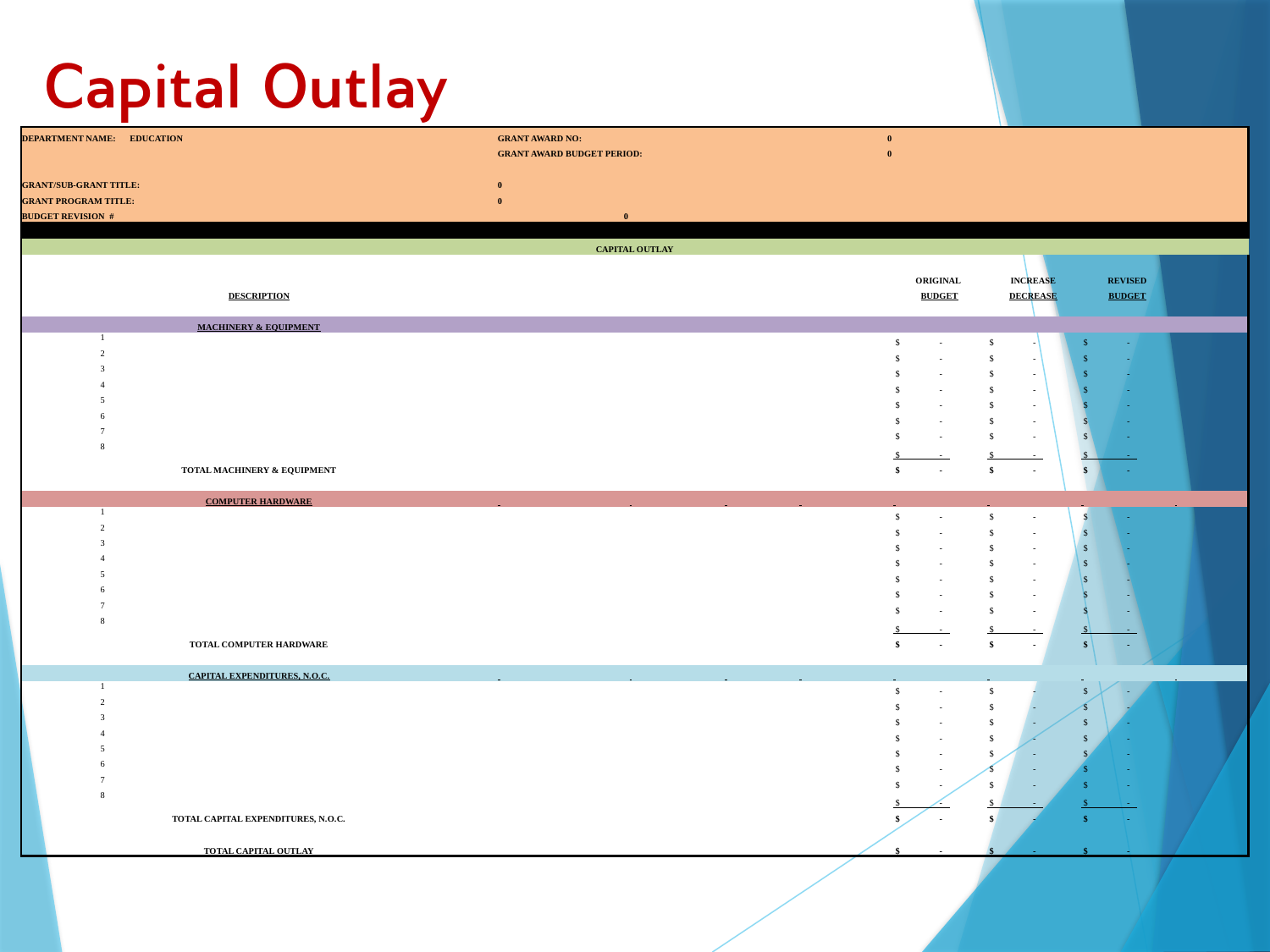

# Capital Outlay
| DEPARTMENT NAME: EDUCATION |  | GRANT AWARD NO: |  |  | 0 |  |  |  |  |
| --- | --- | --- | --- | --- | --- | --- | --- | --- | --- |
|  |  | GRANT AWARD BUDGET PERIOD: |  |  | 0 |  |  |  |  |
|  |  |  |  |  |  |  |  |  |  |
| GRANT/SUB-GRANT TITLE: |  | 0 |  |  |  |  |  |  |  |
| GRANT PROGRAM TITLE: |  | 0 |  |  |  |  |  |  |  |
| BUDGET REVISION # |  | 0 |  |  |  |  |  |  |  |
|  |  |  |  |  |  |  |  |  |  |
| CAPITAL OUTLAY |  |  |  |  |  |  |  |  |  |
|  |  |  |  |  |  |  |  |  |  |
|  |  |  |  |  |  | ORIGINAL | INCREASE | REVISED |  |
| DESCRIPTION |  |  |  |  |  | BUDGET | DECREASE | BUDGET |  |
|  |  |  |  |  |  |  |  |  |  |
| MACHINERY & EQUIPMENT |  |  |  |  |  |  |  |  |  |
| 1 |  |  |  |  |  | $ - | $ - | $ - |  |
| 2 |  |  |  |  |  | $ - | $ - | $ - |  |
| 3 |  |  |  |  |  | $ - | $ - | $ - |  |
| 4 |  |  |  |  |  | $ - | $ - | $ - |  |
| 5 |  |  |  |  |  | $ - | $ - | $ - |  |
| 6 |  |  |  |  |  | $ - | $ - | $ - |  |
| 7 |  |  |  |  |  | $ - | $ - | $ - |  |
| 8 |  |  |  |  |  | $ - | $ - | $ - |  |
| TOTAL MACHINERY & EQUIPMENT |  |  |  |  |  | $ - | $ - | $ - |  |
|  |  |  |  |  |  |  |  |  |  |
| COMPUTER HARDWARE |  |  |  |  |  |  |  |  |  |
| 1 |  |  |  |  |  | $ - | $ - | $ - |  |
| 2 |  |  |  |  |  | $ - | $ - | $ - |  |
| 3 |  |  |  |  |  | $ - | $ - | $ - |  |
| 4 |  |  |  |  |  | $ - | $ - | $ - |  |
| 5 |  |  |  |  |  | $ - | $ - | $ - |  |
| 6 |  |  |  |  |  | $ - | $ - | $ - |  |
| 7 |  |  |  |  |  | $ - | $ - | $ - |  |
| 8 |  |  |  |  |  | $ - | $ - | $ - |  |
| TOTAL COMPUTER HARDWARE |  |  |  |  |  | $ - | $ - | $ - |  |
|  |  |  |  |  |  |  |  |  |  |
| CAPITAL EXPENDITURES, N.O.C. |  |  |  |  |  |  |  |  |  |
| 1 |  |  |  |  |  | $ - | $ - | $ - |  |
| 2 |  |  |  |  |  | $ - | $ - | $ - |  |
| 3 |  |  |  |  |  | $ - | $ - | $ - |  |
| 4 |  |  |  |  |  | $ - | $ - | $ - |  |
| 5 |  |  |  |  |  | $ - | $ - | $ - |  |
| 6 |  |  |  |  |  | $ - | $ - | $ - |  |
| 7 |  |  |  |  |  | $ - | $ - | $ - |  |
| 8 |  |  |  |  |  | $ - | $ - | $ - |  |
| TOTAL CAPITAL EXPENDITURES, N.O.C. |  |  |  |  |  | $ - | $ - | $ - |  |
|  |  |  |  |  |  |  |  |  |  |
| TOTAL CAPITAL OUTLAY |  |  |  |  |  | $ - | $ - | $ - |  |